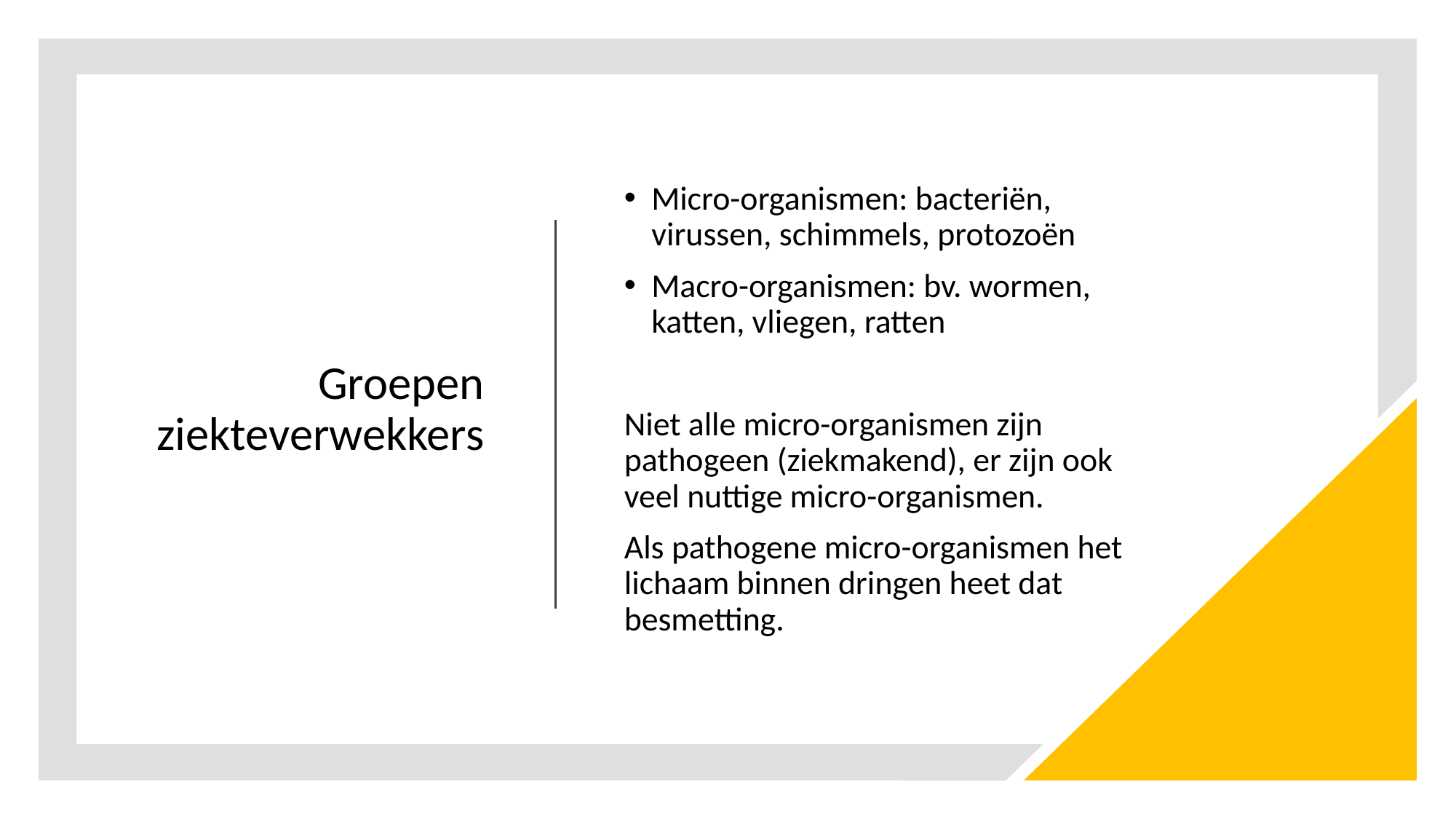

# Groepen ziekteverwekkers
Micro-organismen: bacteriën, virussen, schimmels, protozoën
Macro-organismen: bv. wormen, katten, vliegen, ratten

Niet alle micro-organismen zijn pathogeen (ziekmakend), er zijn ook veel nuttige micro-organismen.
Als pathogene micro-organismen het lichaam binnen dringen heet dat besmetting.